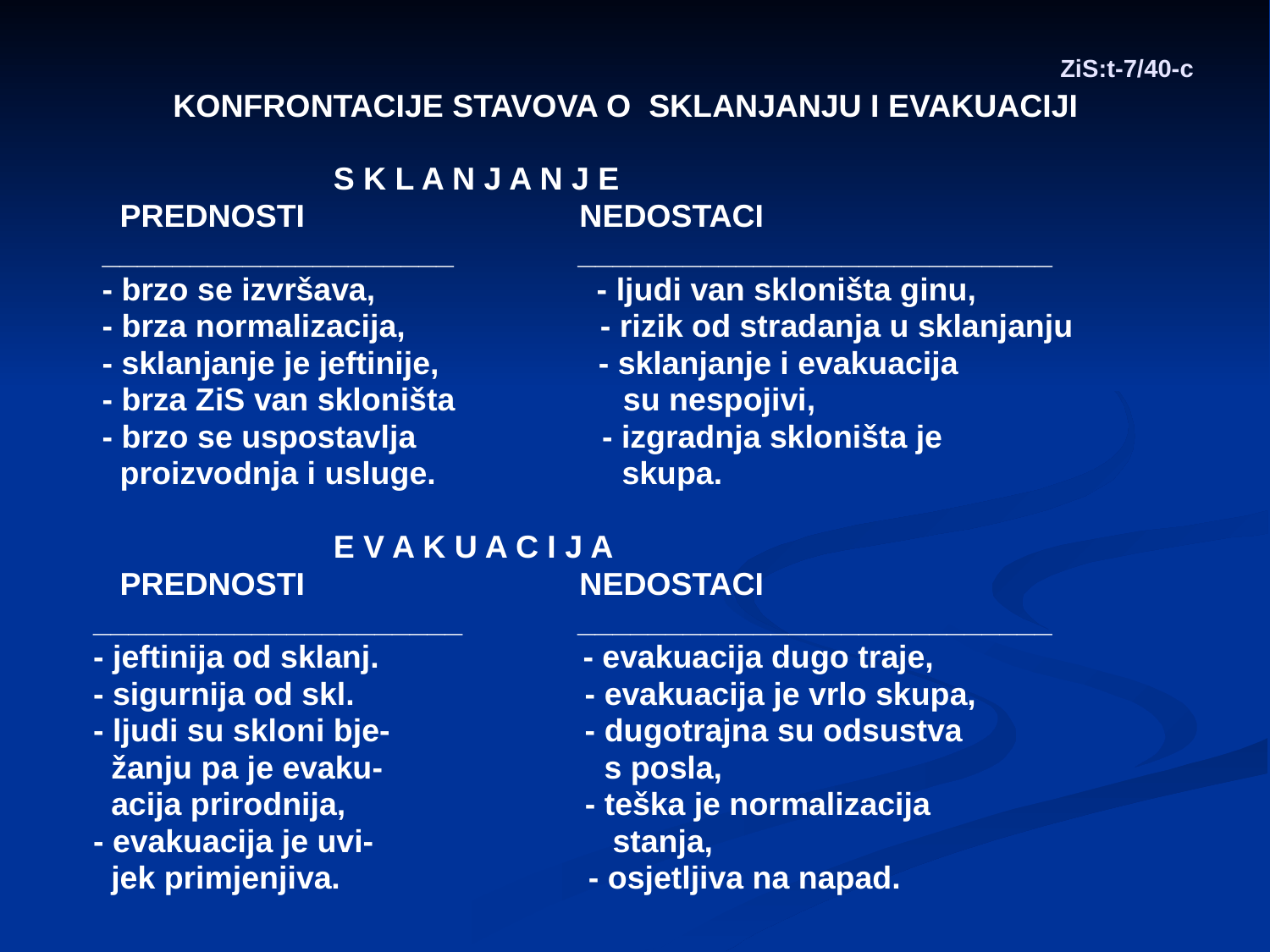

# ZiS:t-7/40-c
KONFRONTACIJE STAVOVA O  SKLANJANJU I EVAKUACIJI

                               S K L A N J A N J E
       PREDNOSTI                               NEDOSTACI
     ____________________              ___________________________
     - brzo se izvršava,                         - ljudi van skloništa ginu,
     - brza normalizacija,                      - rizik od stradanja u sklanjanju
     - sklanjanje je jeftinije,                  - sklanjanje i evakuacija
     - brza ZiS van skloništa                   su nespojivi,
     - brzo se uspostavlja                     - izgradnja skloništa je
       proizvodnja i usluge.                     skupa.

                               E V A K U A C I J A
       PREDNOSTI                               NEDOSTACI
    _____________________             ___________________________
    - jeftinija od sklanj.                       - evakuacija dugo traje,
    - sigurnija od skl.                          - evakuacija je vrlo skupa,
    - ljudi su skloni bje-                      - dugotrajna su odsustva
      žanju pa je evaku-                         s posla,
      acija prirodnija,                           - teška je normalizacija
    - evakuacija je uvi-                           stanja,
      jek primjenjiva.                            - osjetljiva na napad.